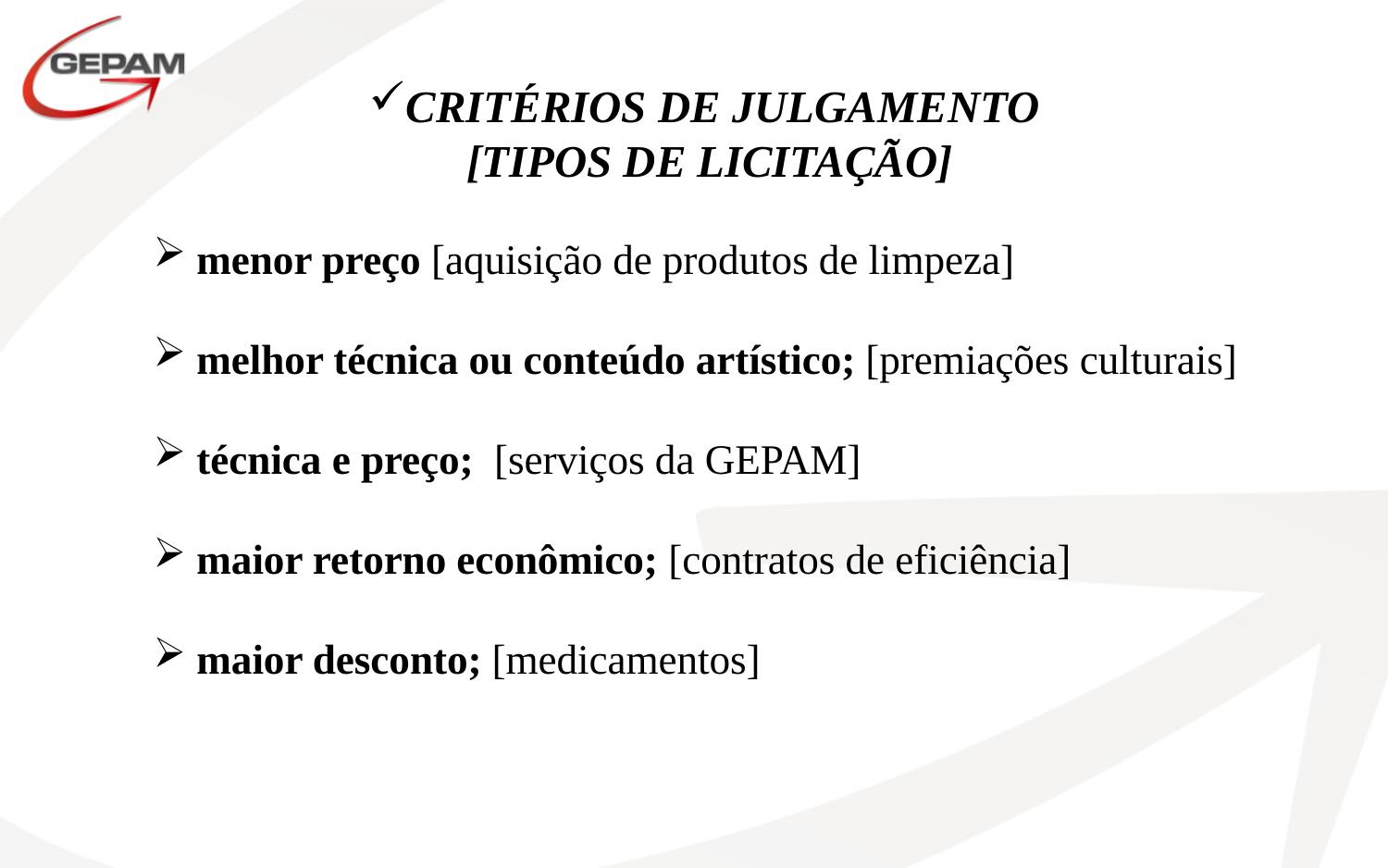

CRITÉRIOS DE JULGAMENTO
 [TIPOS DE LICITAÇÃO]

menor preço [aquisição de produtos de limpeza]

melhor técnica ou conteúdo artístico; [premiações culturais]

técnica e preço;  [serviços da GEPAM]

maior retorno econômico; [contratos de eficiência]

maior desconto; [medicamentos]